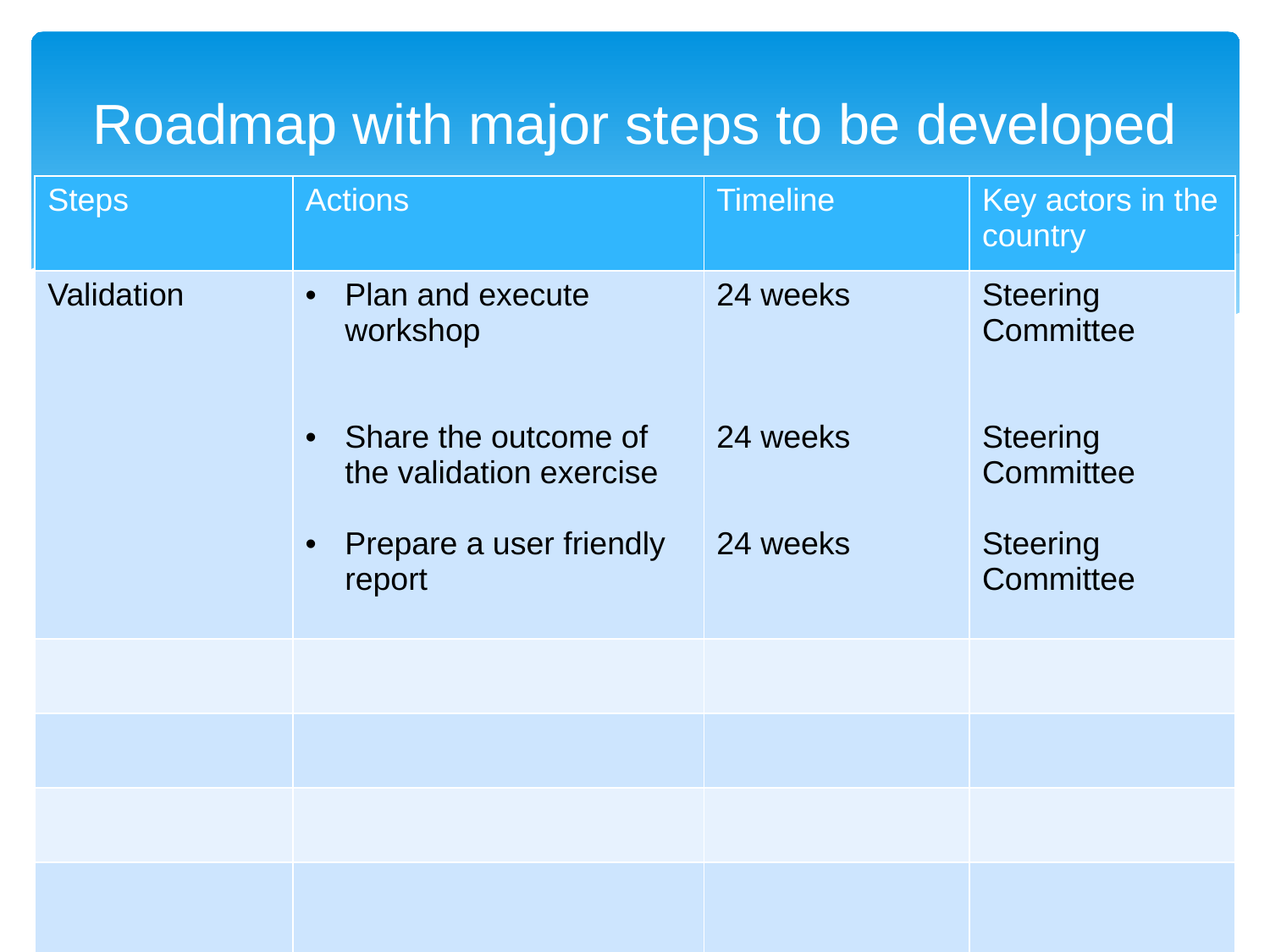

# Roadmap with major steps to be developed
| Steps | Actions | Timeline | Key actors in the country |
| --- | --- | --- | --- |
| Validation | Plan and execute workshop Share the outcome of the validation exercise Prepare a user friendly report | 24 weeks 24 weeks 24 weeks | Steering Committee Steering Committee Steering Committee |
|  |  |  |  |
|  |  |  |  |
|  |  |  |  |
|  |  |  |  |
|  |  |  |  |
|  |  |  |  |
|  |  |  |  |